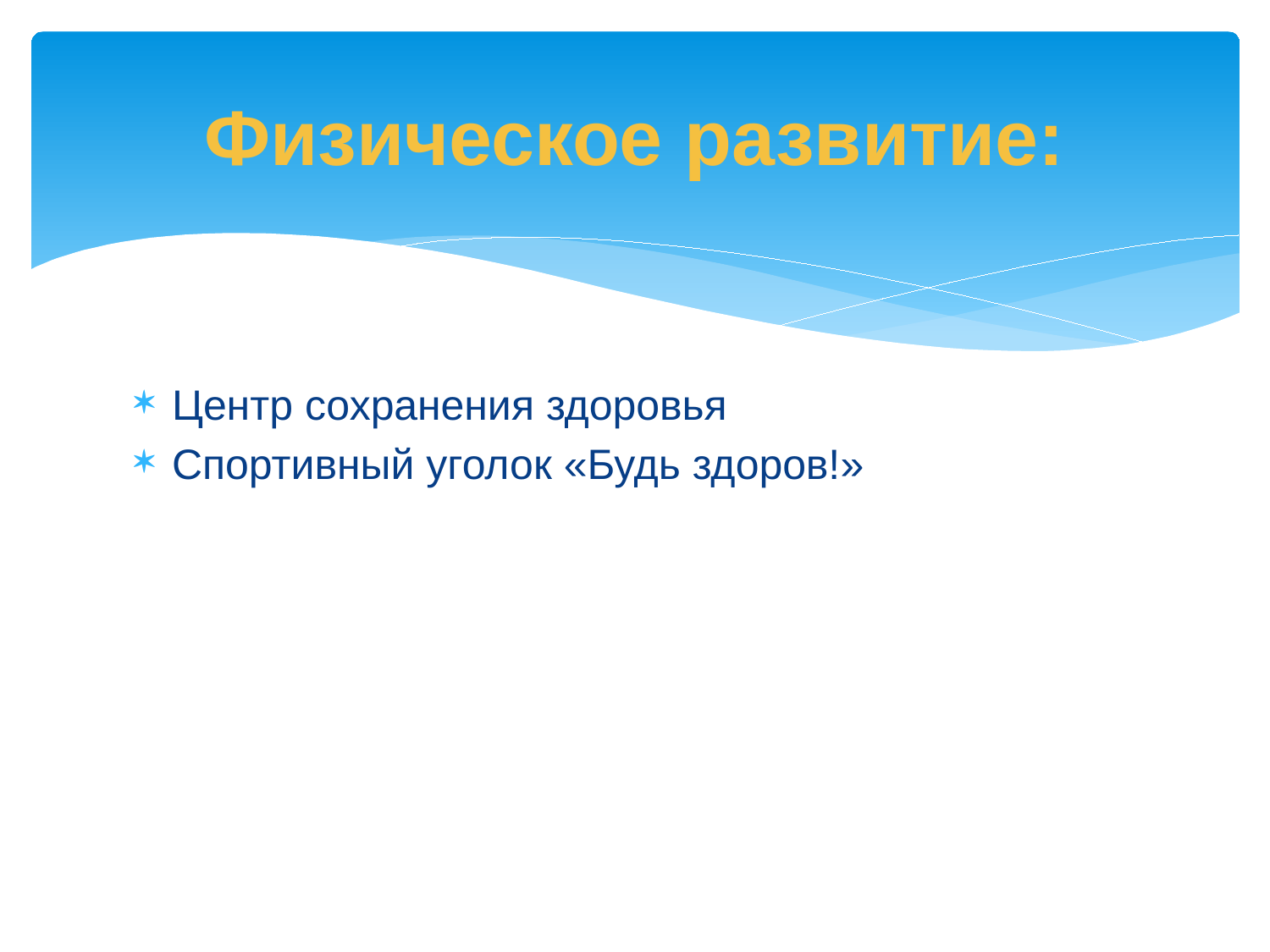

# Физическое развитие:
Центр сохранения здоровья
Спортивный уголок «Будь здоров!»